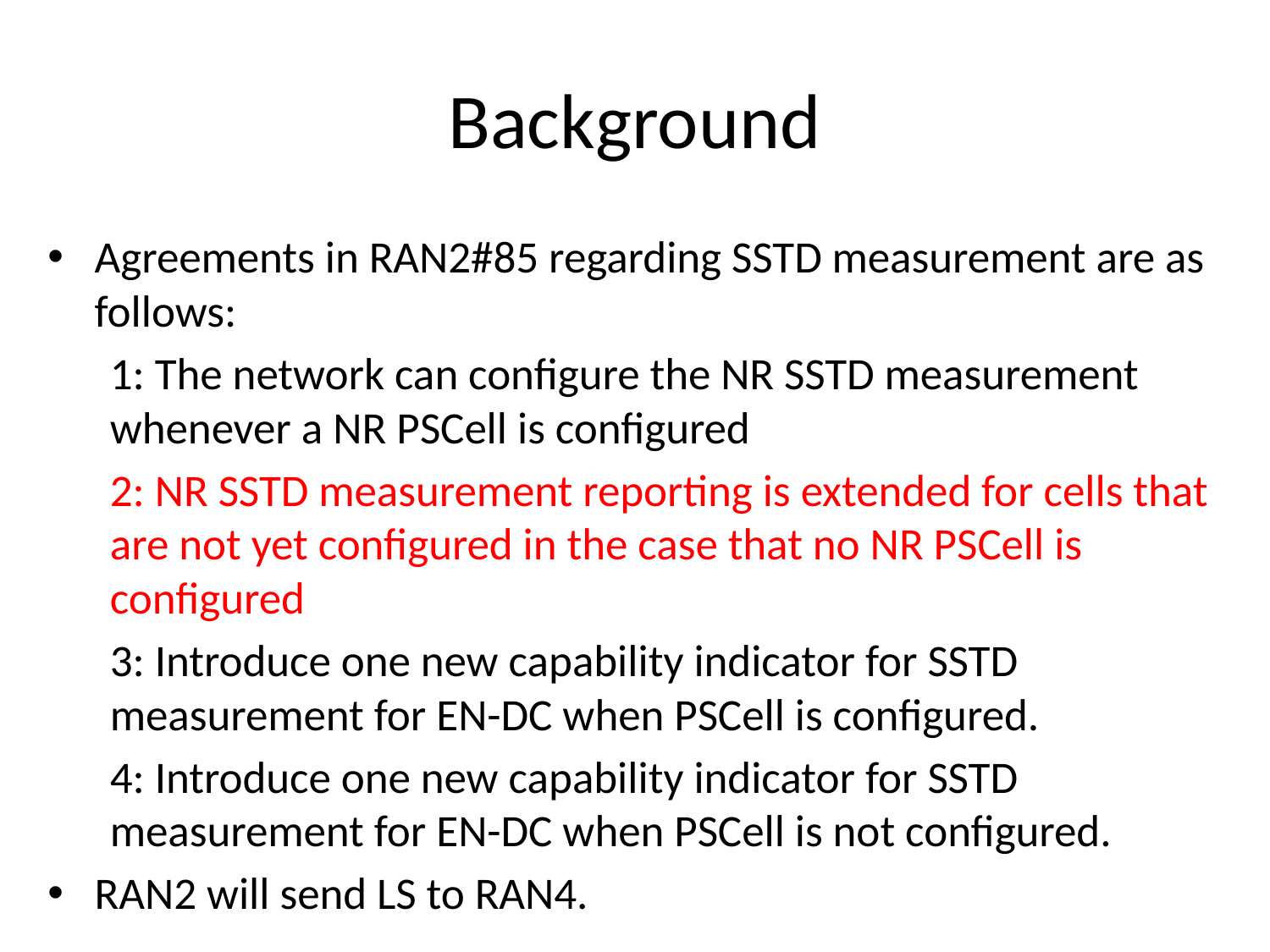

# Background
Agreements in RAN2#85 regarding SSTD measurement are as follows:
1: The network can configure the NR SSTD measurement whenever a NR PSCell is configured
2: NR SSTD measurement reporting is extended for cells that are not yet configured in the case that no NR PSCell is configured
3: Introduce one new capability indicator for SSTD measurement for EN-DC when PSCell is configured.
4: Introduce one new capability indicator for SSTD measurement for EN-DC when PSCell is not configured.
RAN2 will send LS to RAN4.